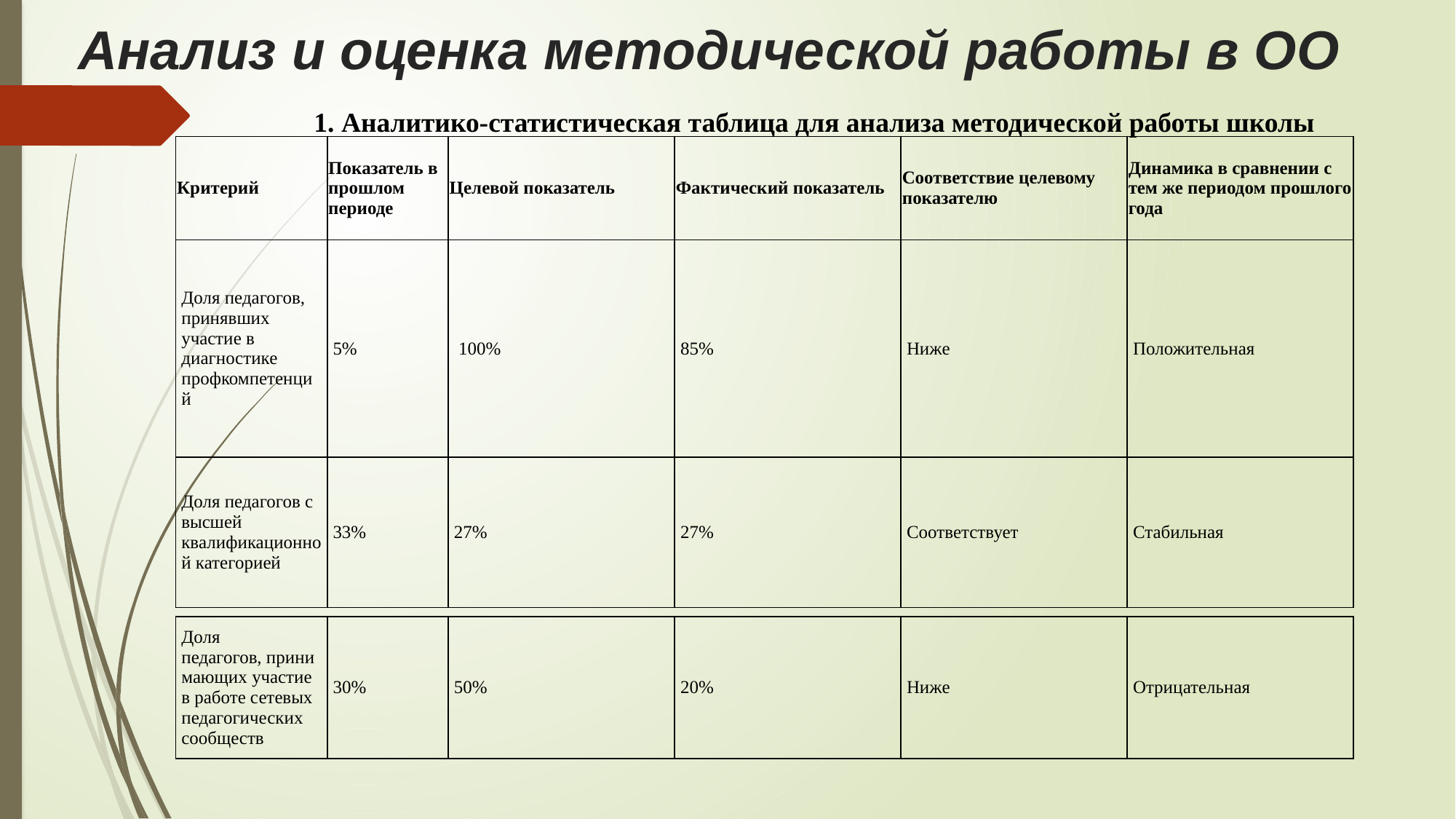

# Анализ и оценка методической работы в ОО
1. Аналитико-статистическая таблица для анализа методической работы школы
| Критерий | Показатель в прошлом периоде | Целевой показатель | Фактический показатель | Соответствие целевому показателю | Динамика в сравнении с тем же периодом прошлого года |
| --- | --- | --- | --- | --- | --- |
| Доля педагогов, принявших участие в диагностике профкомпетенций | 5% | 100% | 85% | Ниже | Положительная |
| Доля педагогов с высшей квалификационной категорией | 33% | 27% | 27% | Соответствует | Стабильная |
| Доля педагогов, принимающих участие в работе сетевых педагогических сообществ | 30% | 50% | 20% | Ниже | Отрицательная |
| --- | --- | --- | --- | --- | --- |